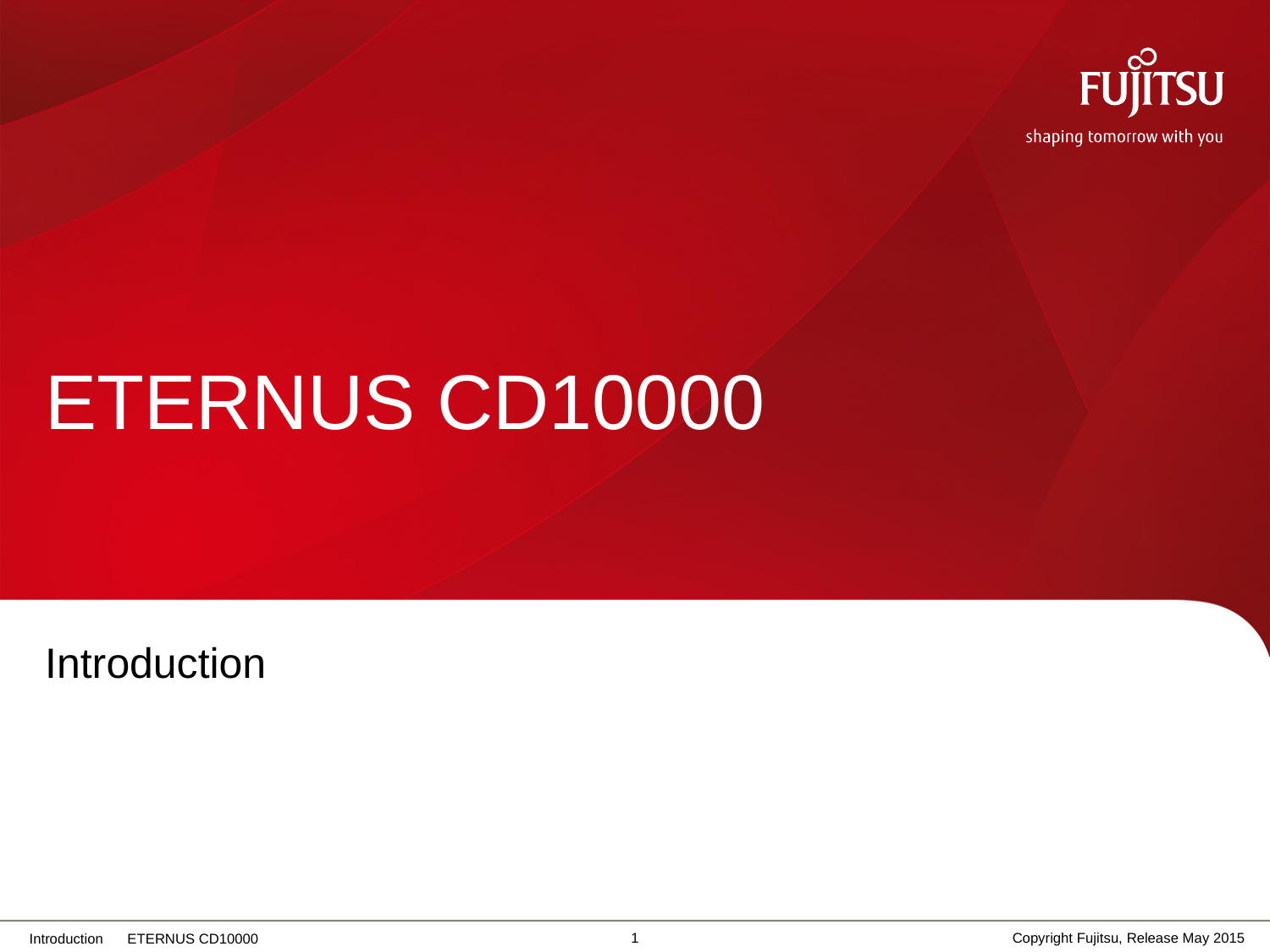

# ETERNUS CD10000
Introduction
1
Copyright Fujitsu, Release May 2015
Introduction      ETERNUS CD10000